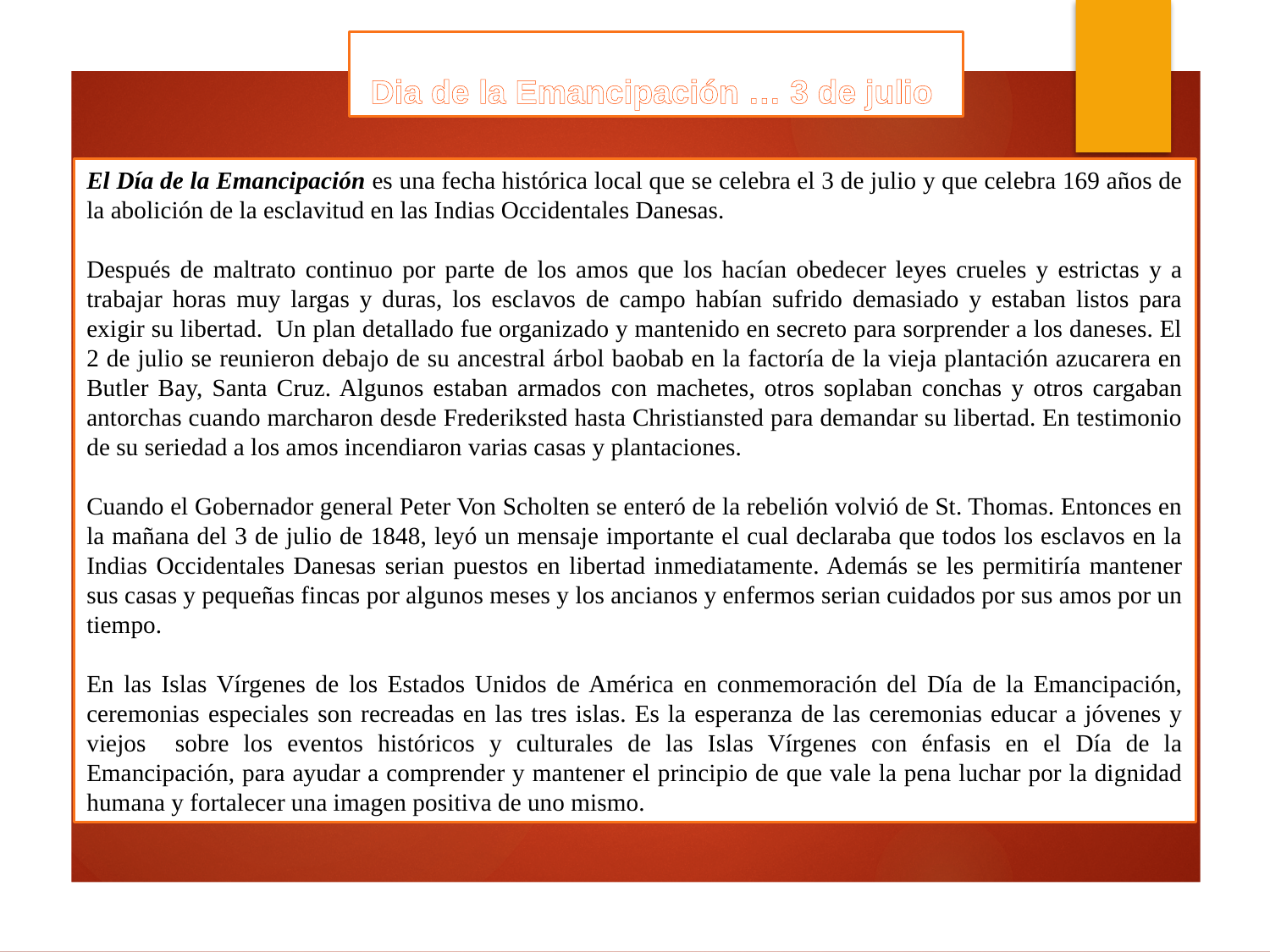

Dia de la Emancipación … 3 de julio

El Día de la Emancipación es una fecha histórica local que se celebra el 3 de julio y que celebra 169 años de la abolición de la esclavitud en las Indias Occidentales Danesas.

Después de maltrato continuo por parte de los amos que los hacían obedecer leyes crueles y estrictas y a trabajar horas muy largas y duras, los esclavos de campo habían sufrido demasiado y estaban listos para exigir su libertad.  Un plan detallado fue organizado y mantenido en secreto para sorprender a los daneses. El 2 de julio se reunieron debajo de su ancestral árbol baobab en la factoría de la vieja plantación azucarera en Butler Bay, Santa Cruz. Algunos estaban armados con machetes, otros soplaban conchas y otros cargaban antorchas cuando marcharon desde Frederiksted hasta Christiansted para demandar su libertad. En testimonio de su seriedad a los amos incendiaron varias casas y plantaciones.

Cuando el Gobernador general Peter Von Scholten se enteró de la rebelión volvió de St. Thomas. Entonces en la mañana del 3 de julio de 1848, leyó un mensaje importante el cual declaraba que todos los esclavos en la Indias Occidentales Danesas serian puestos en libertad inmediatamente. Además se les permitiría mantener sus casas y pequeñas fincas por algunos meses y los ancianos y enfermos serian cuidados por sus amos por un tiempo.

En las Islas Vírgenes de los Estados Unidos de América en conmemoración del Día de la Emancipación, ceremonias especiales son recreadas en las tres islas. Es la esperanza de las ceremonias educar a jóvenes y viejos  sobre los eventos históricos y culturales de las Islas Vírgenes con énfasis en el Día de la Emancipación, para ayudar a comprender y mantener el principio de que vale la pena luchar por la dignidad humana y fortalecer una imagen positiva de uno mismo.